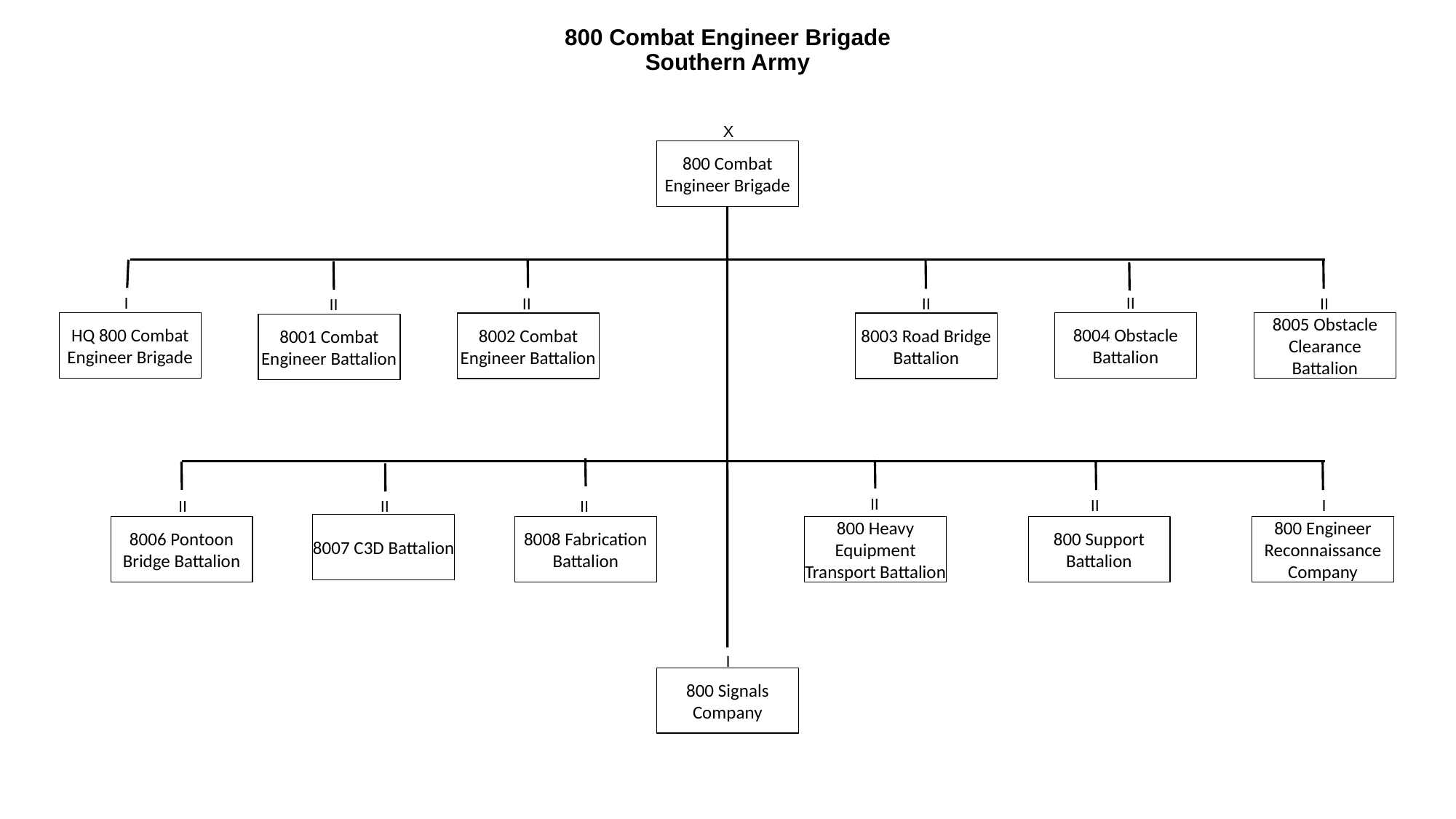

# 800 Combat Engineer Brigade Southern Army
X
800 Combat Engineer Brigade
I
II
II
II
II
II
HQ 800 Combat Engineer Brigade
8004 Obstacle Battalion
8005 Obstacle Clearance Battalion
8002 Combat Engineer Battalion
8003 Road Bridge Battalion
8001 Combat Engineer Battalion
II
II
I
II
II
II
8007 C3D Battalion
8006 Pontoon Bridge Battalion
8008 Fabrication Battalion
800 Heavy Equipment Transport Battalion
800 Support Battalion
800 Engineer Reconnaissance Company
I
800 Signals Company